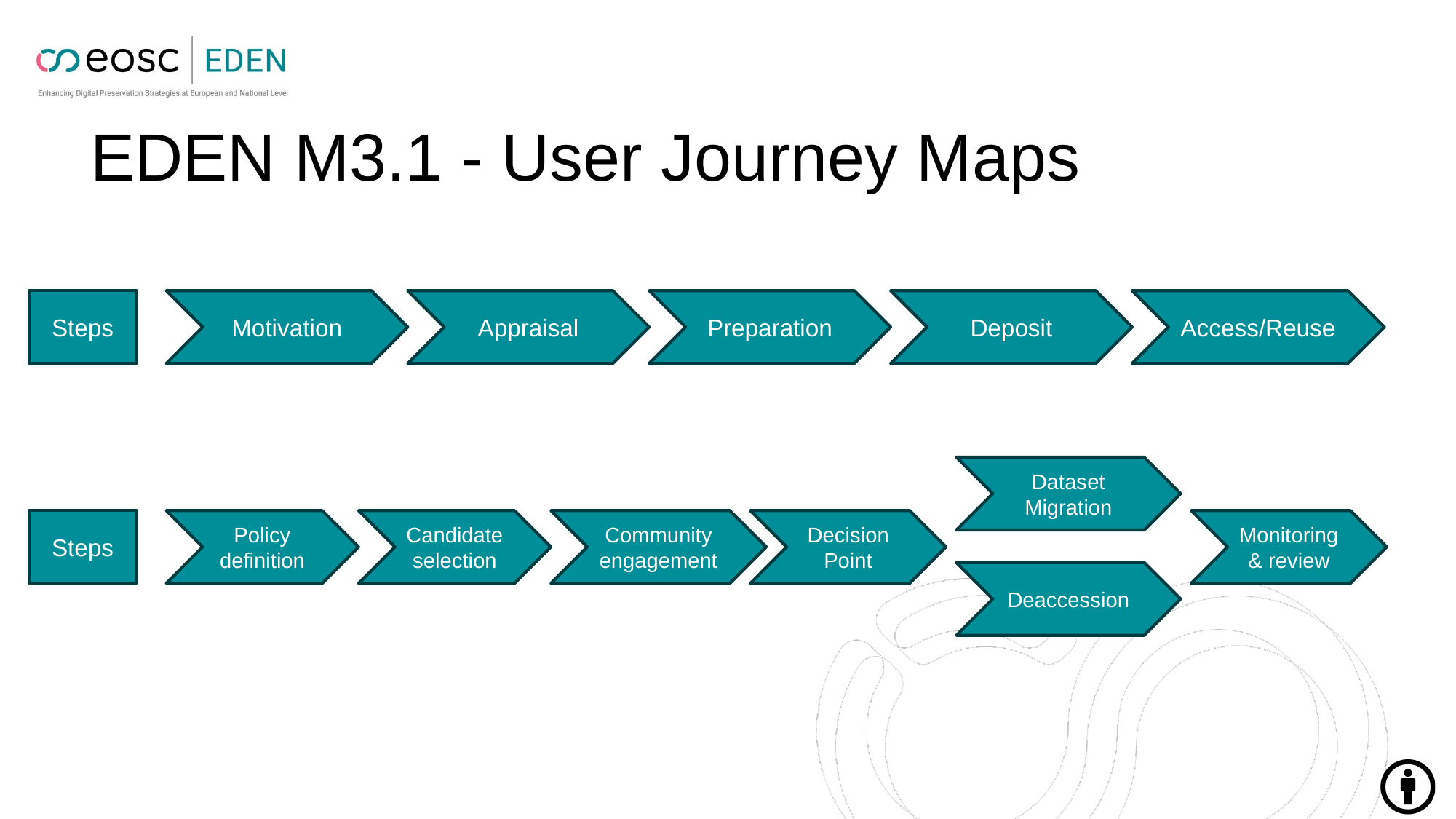

# EDEN M3.1 - User Journey Maps
Steps
Motivation
Appraisal
Preparation
Deposit
Access/Reuse
Dataset Migration
Steps
Policy definition
Candidate selection
Community engagement
Decision Point
Monitoring & review
Deaccession